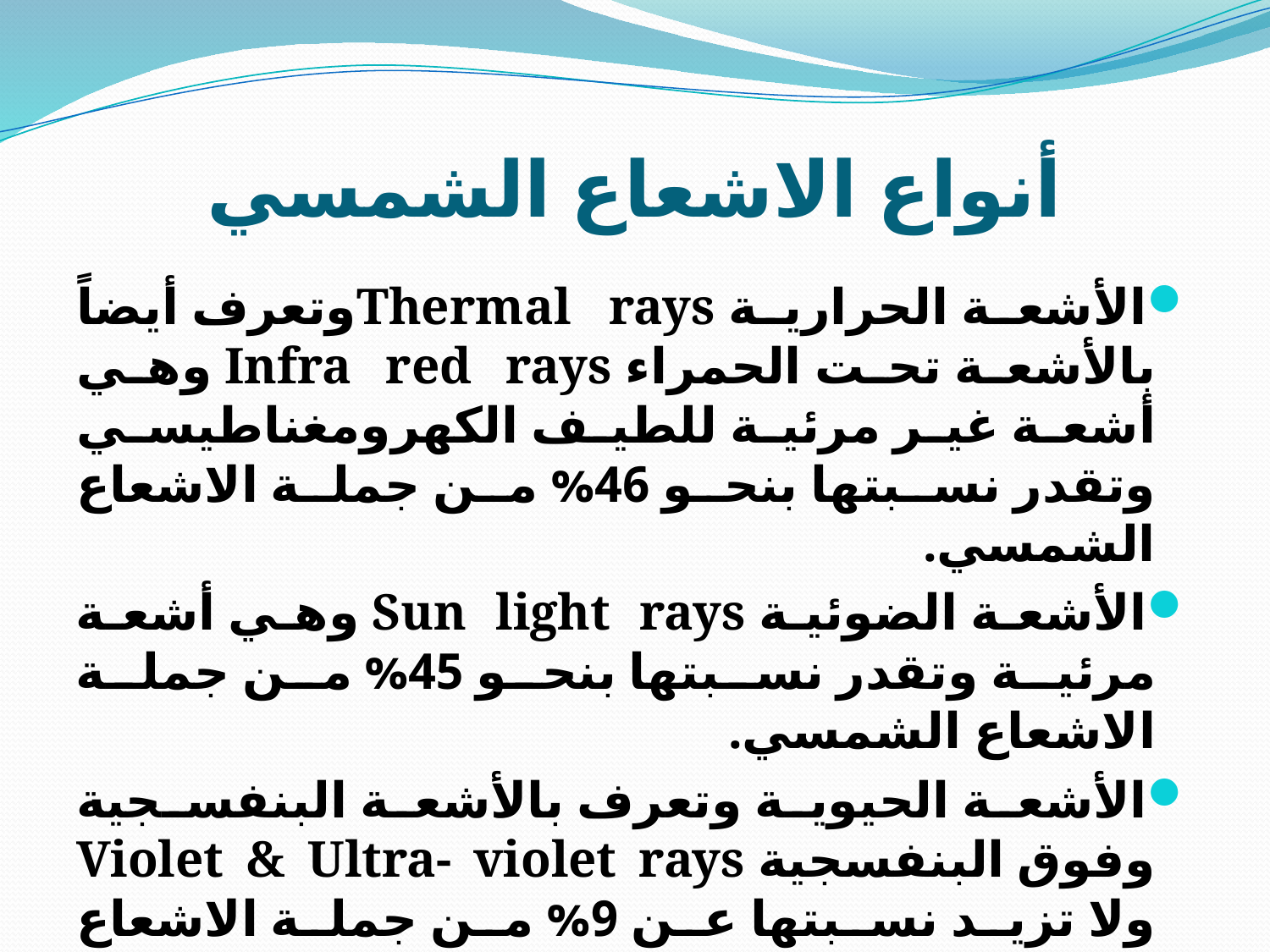

# أنواع الاشعاع الشمسي
الأشعة الحرارية Thermal raysوتعرف أيضاً بالأشعة تحت الحمراء Infra red rays وهي أشعة غير مرئية للطيف الكهرومغناطيسي وتقدر نسبتها بنحو 46% من جملة الاشعاع الشمسي.
الأشعة الضوئية Sun light rays وهي أشعة مرئية وتقدر نسبتها بنحو 45% من جملة الاشعاع الشمسي.
الأشعة الحيوية وتعرف بالأشعة البنفسجية وفوق البنفسجية Violet & Ultra- violet rays ولا تزيد نسبتها عن 9% من جملة الاشعاع الشمسي.